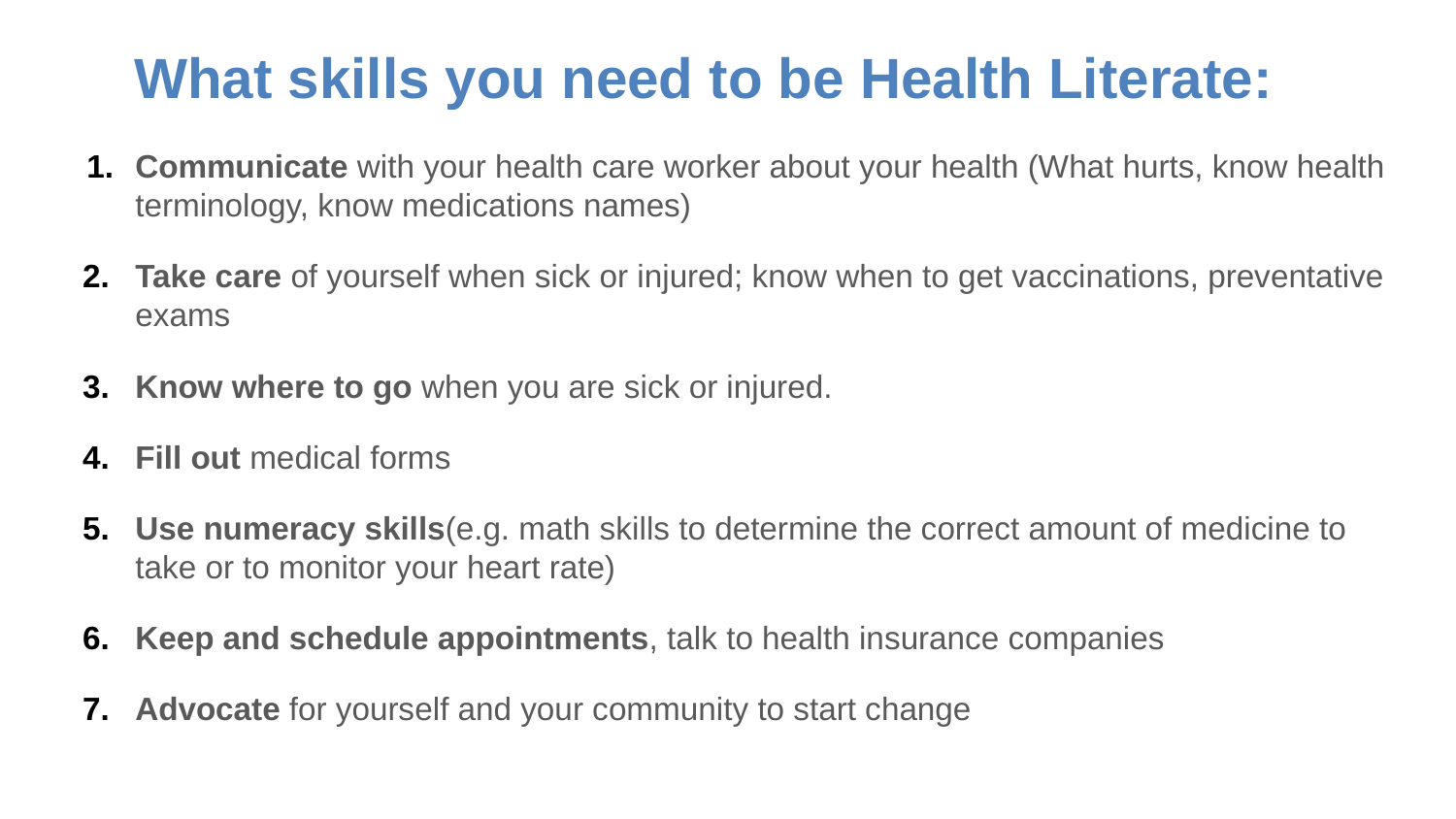

# What skills you need to be Health Literate:
Communicate with your health care worker about your health (What hurts, know health terminology, know medications names)
Take care of yourself when sick or injured; know when to get vaccinations, preventative exams
Know where to go when you are sick or injured.
Fill out medical forms
Use numeracy skills(e.g. math skills to determine the correct amount of medicine to take or to monitor your heart rate)
Keep and schedule appointments, talk to health insurance companies
Advocate for yourself and your community to start change